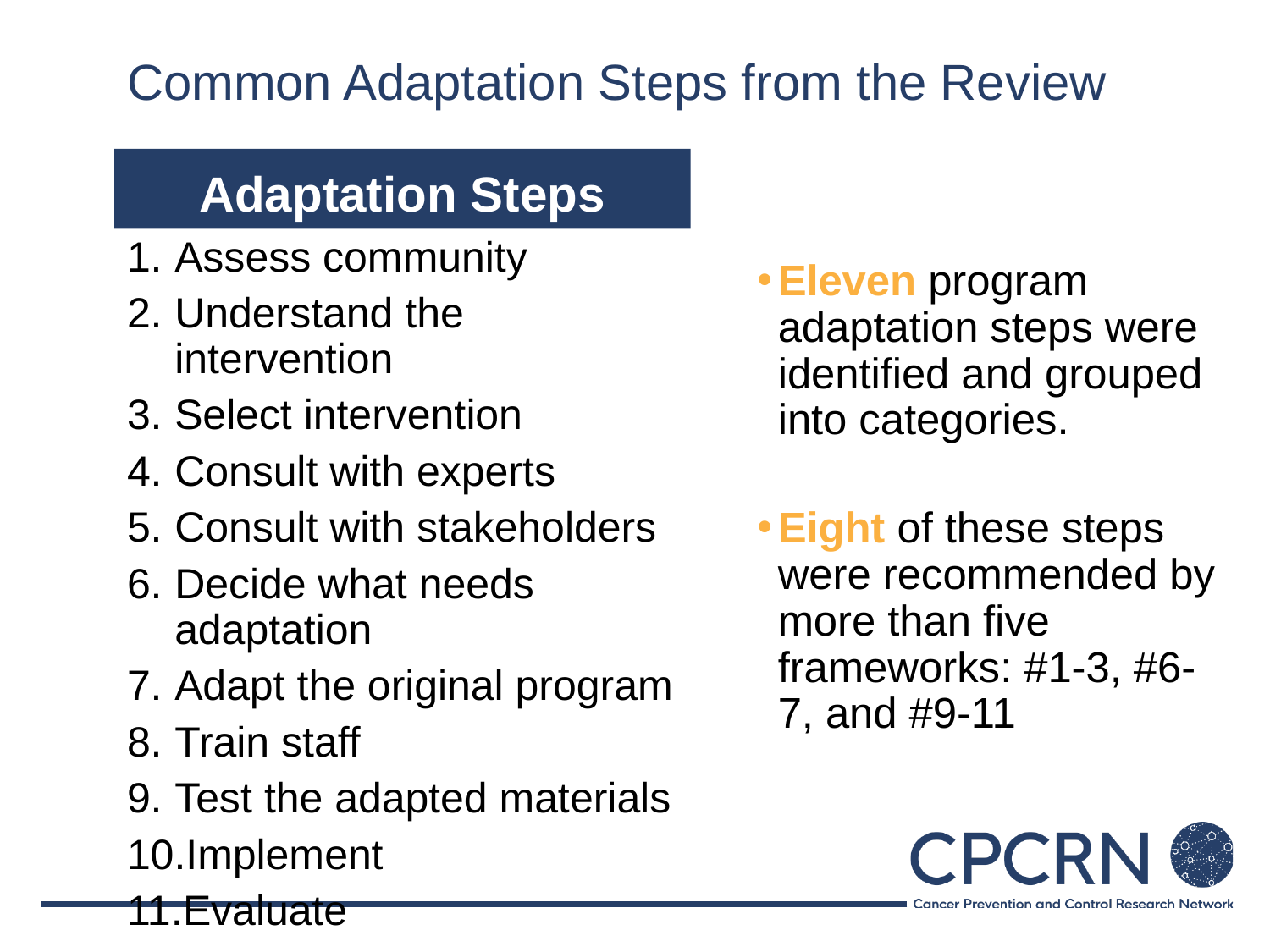

# Common Adaptation Steps from the Review
Adaptation Steps
Assess community
Understand the intervention
Select intervention
Consult with experts
Consult with stakeholders
Decide what needs adaptation
Adapt the original program
Train staff
Test the adapted materials
Implement
Evaluate
Eleven program adaptation steps were identified and grouped into categories.
Eight of these steps were recommended by more than five frameworks: #1-3, #6-7, and #9-11